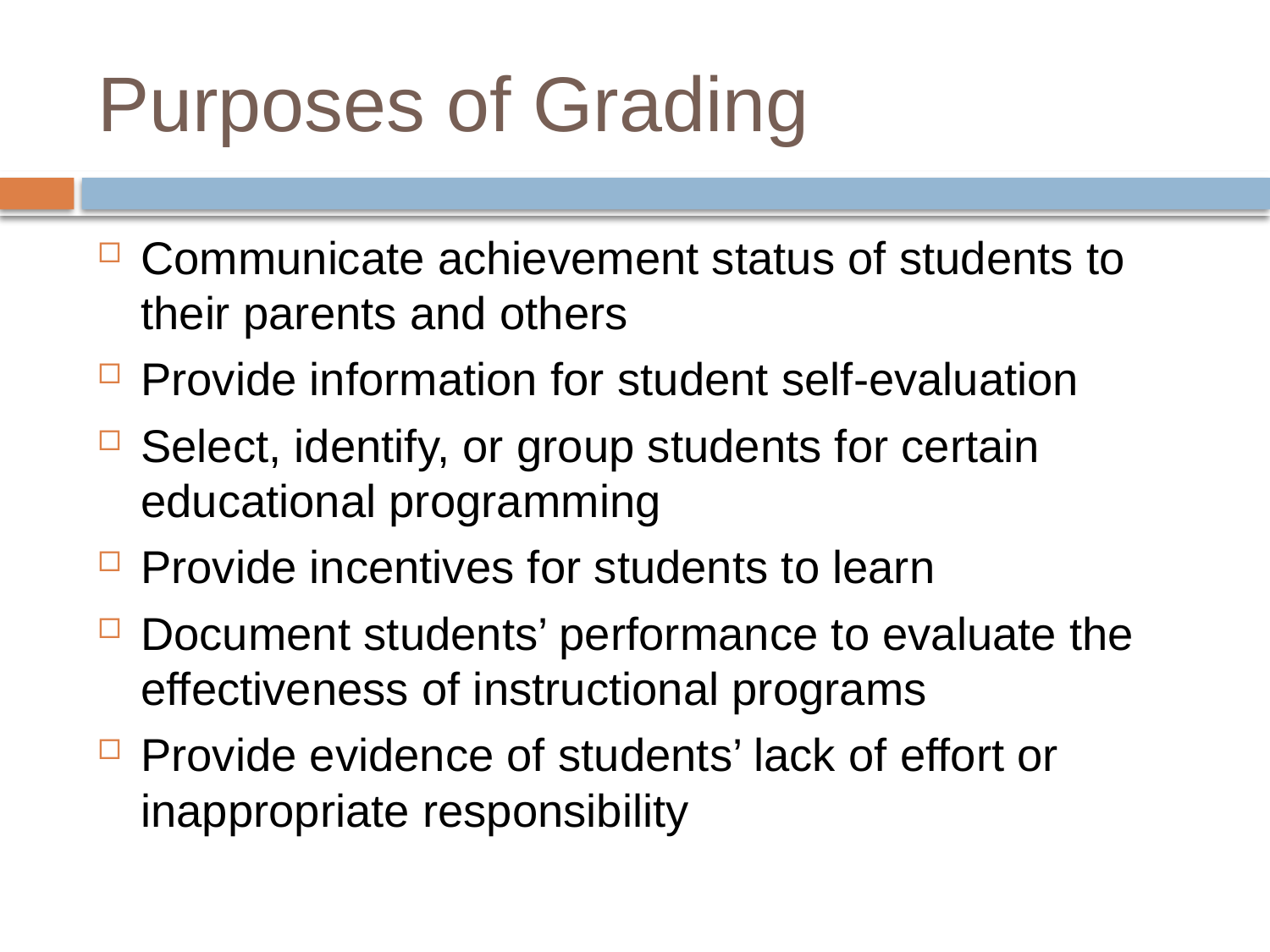

# Purposes of Grading
Communicate achievement status of students to their parents and others
Provide information for student self-evaluation
Select, identify, or group students for certain educational programming
Provide incentives for students to learn
Document students’ performance to evaluate the effectiveness of instructional programs
Provide evidence of students’ lack of effort or inappropriate responsibility